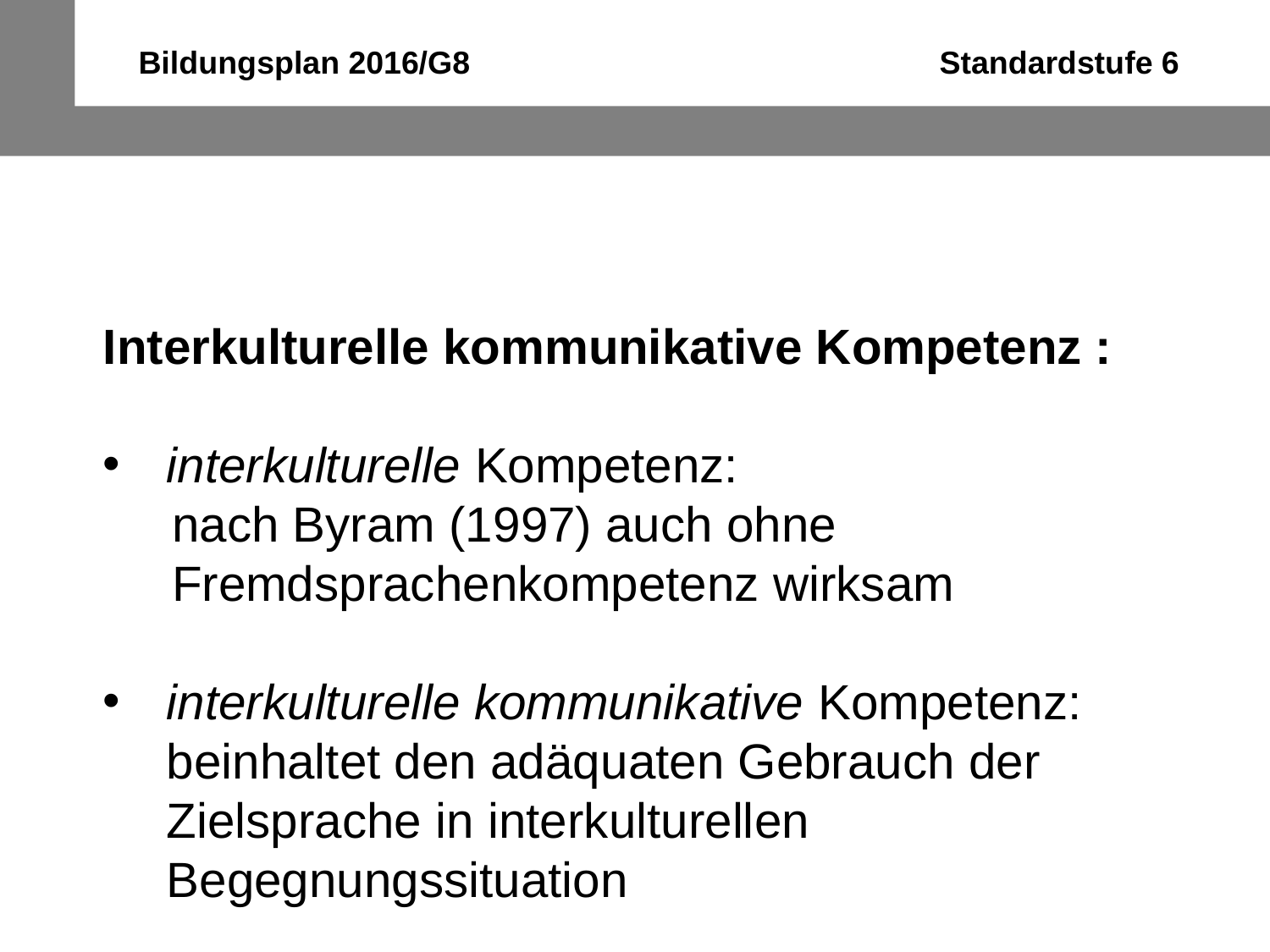

Bildungsplan 2016/G8                                                     Standardstufe 6

Interkulturelle kommunikative Kompetenz :

interkulturelle Kompetenz:
     nach Byram (1997) auch ohne
     Fremdsprachenkompetenz wirksam

interkulturelle kommunikative Kompetenz: beinhaltet den adäquaten Gebrauch der Zielsprache in interkulturellen Begegnungssituation